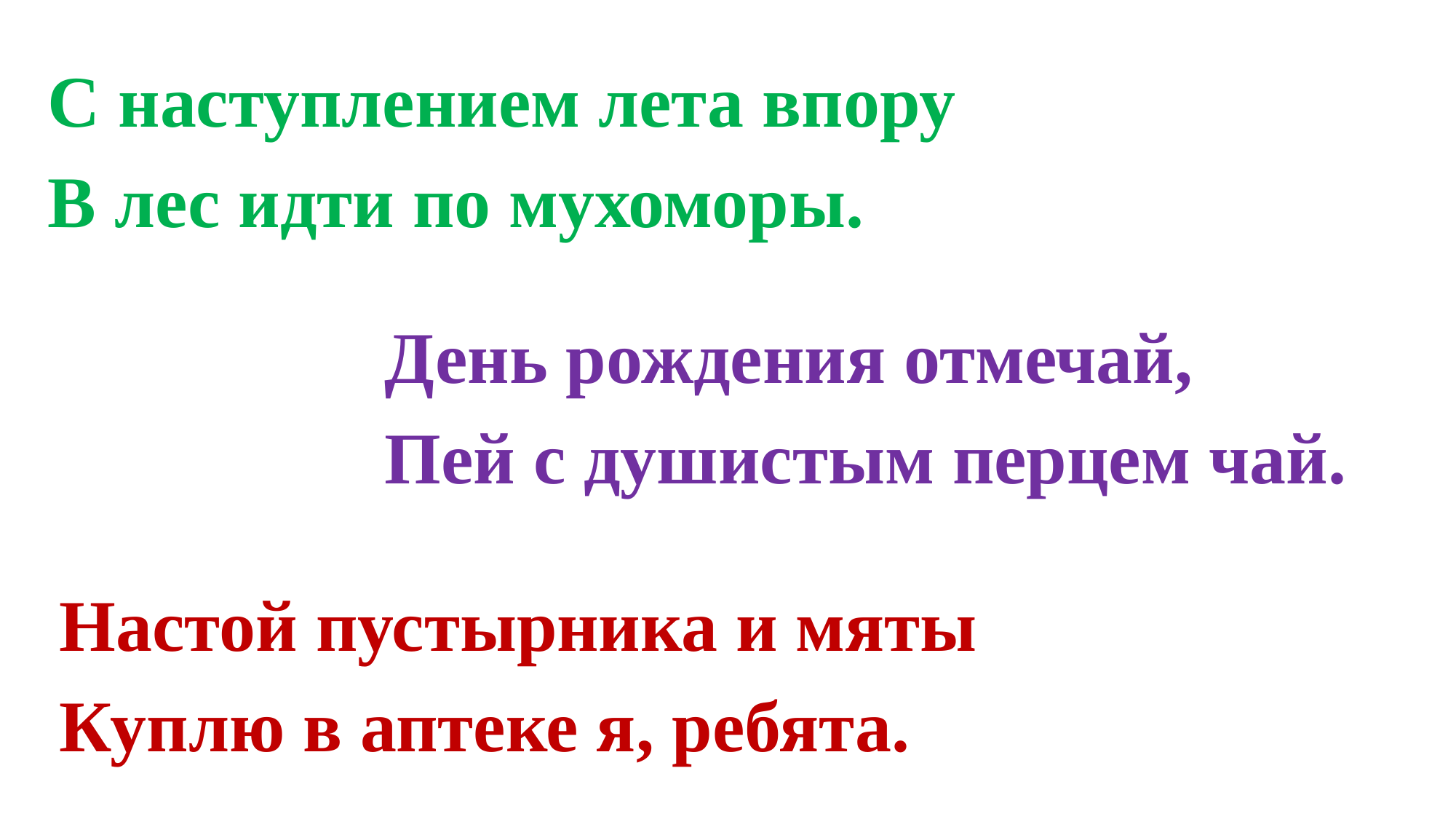

С наступлением лета впору
В лес идти по мухоморы.
День рождения отмечай,
Пей с душистым перцем чай.
Настой пустырника и мяты
Куплю в аптеке я, ребята.